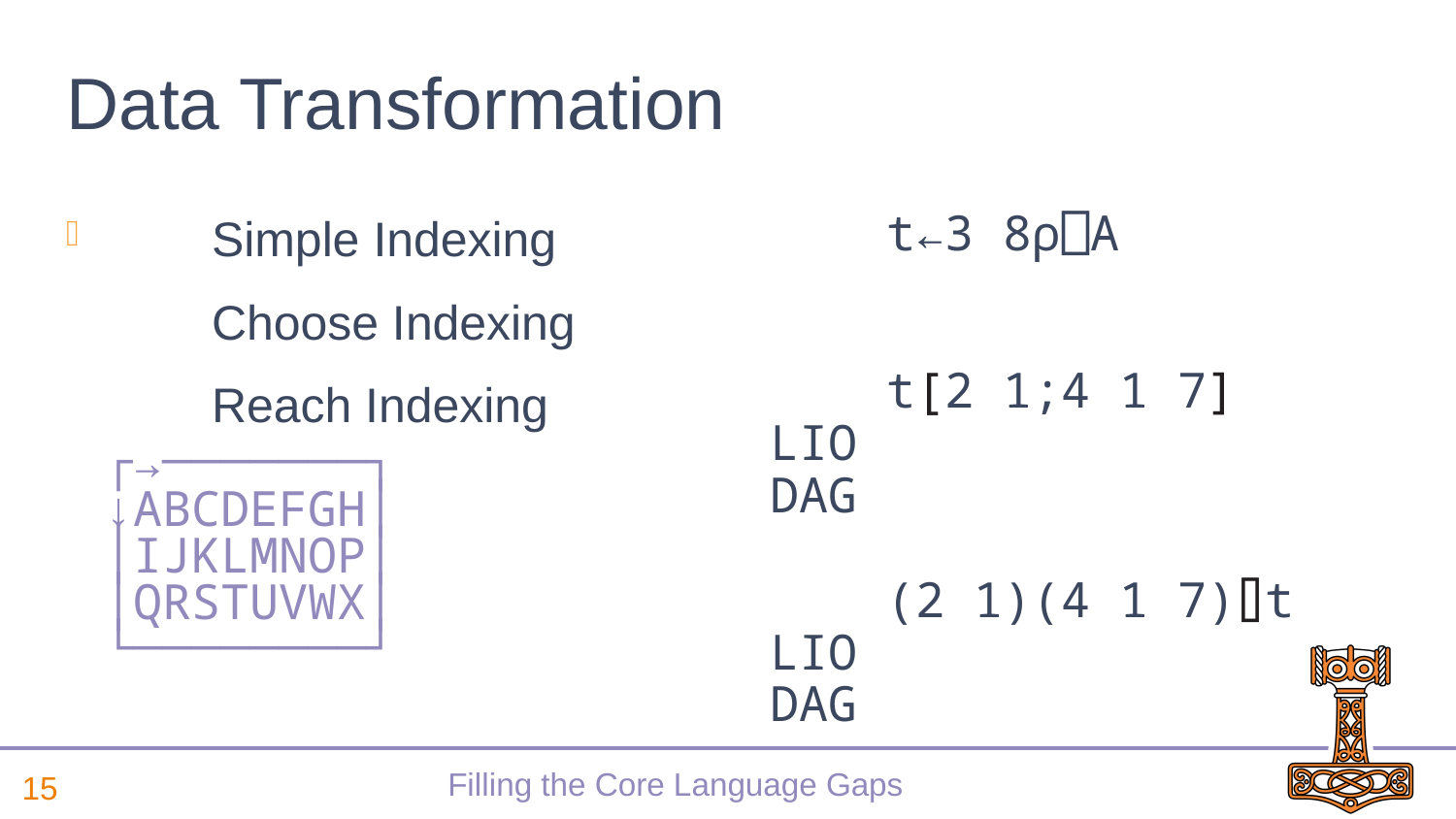

# Data Transformation
	Simple Indexing
	Choose Indexing
	Reach Indexing

    t←3 8⍴⎕A

    t[2 1;4 1 7]
LIO
DAG

    (2 1)(4 1 7)⌷t
LIO
DAG
┌→───────┐
↓ABCDEFGH│
│IJKLMNOP│
│QRSTUVWX│
└────────┘